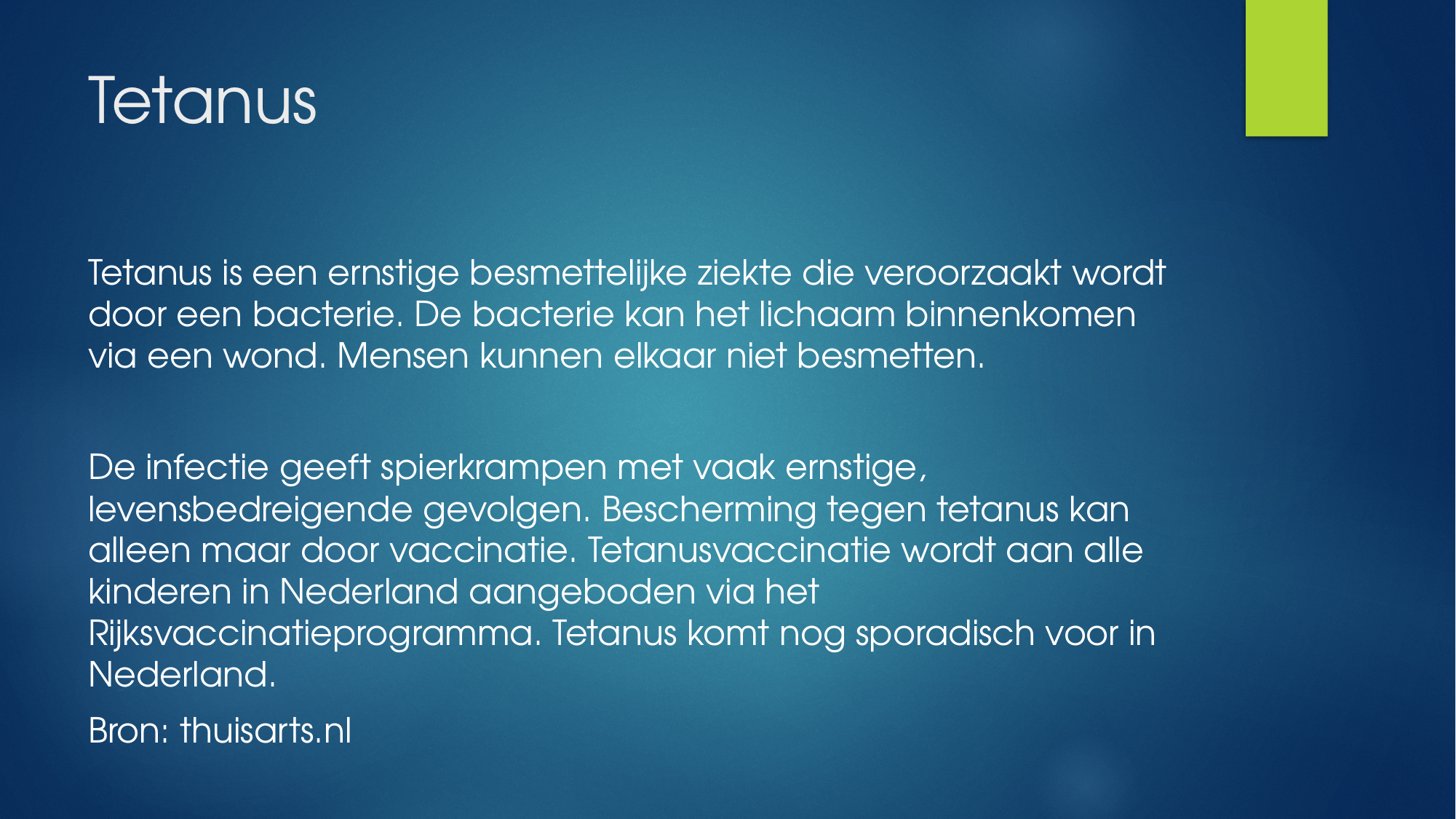

# Tetanus
Tetanus is een ernstige besmettelijke ziekte die veroorzaakt wordt door een bacterie. De bacterie kan het lichaam binnenkomen via een wond. Mensen kunnen elkaar niet besmetten.

De infectie geeft spierkrampen met vaak ernstige, levensbedreigende gevolgen. Bescherming tegen tetanus kan alleen maar door vaccinatie. Tetanusvaccinatie wordt aan alle kinderen in Nederland aangeboden via het Rijksvaccinatieprogramma. Tetanus komt nog sporadisch voor in Nederland.
Bron: thuisarts.nl